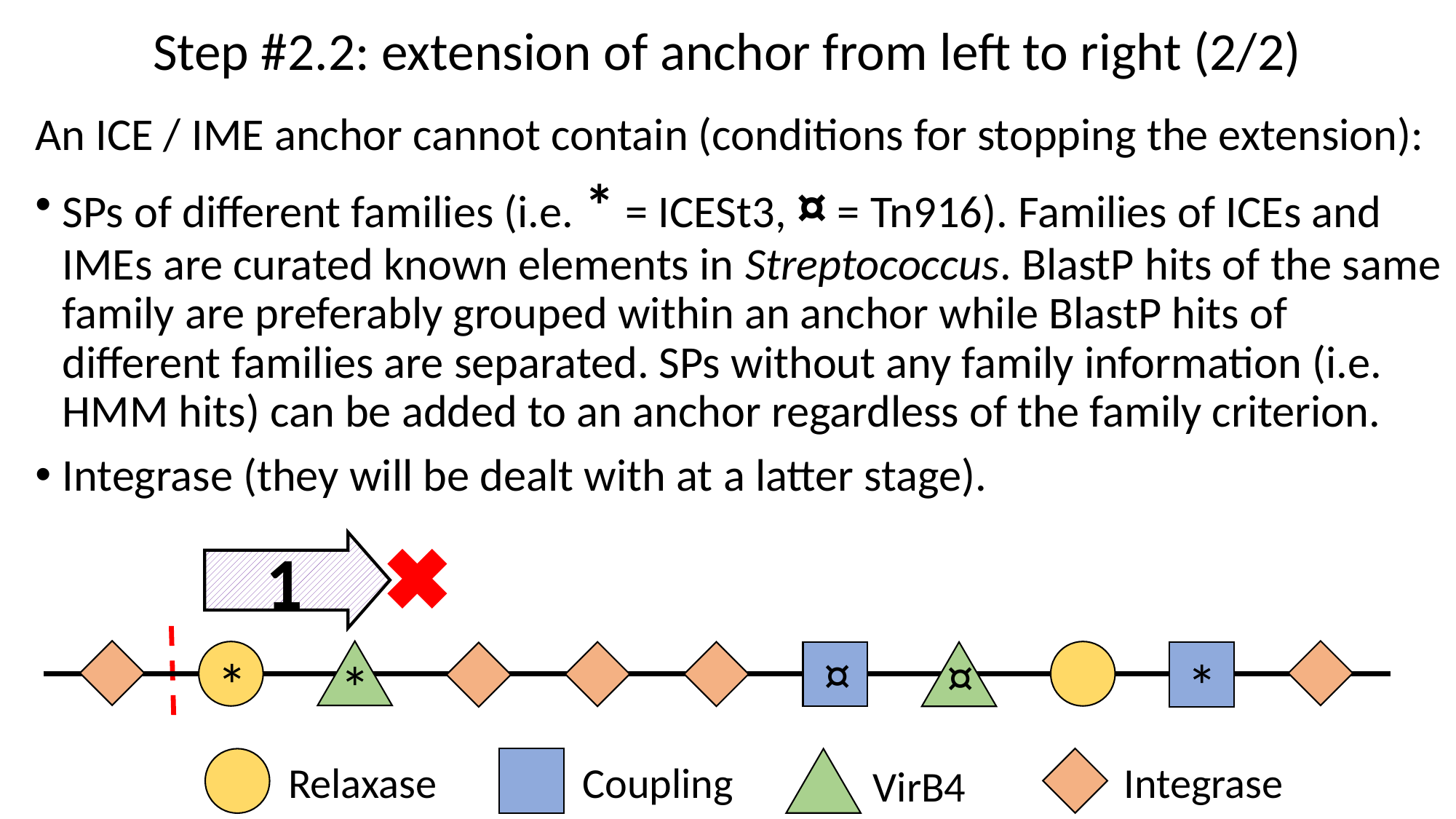

# Step #2.2: extension of anchor from left to right (2/2)
An ICE / IME anchor cannot contain (conditions for stopping the extension):
SPs of different families (i.e. * = ICESt3, ¤ = Tn916). Families of ICEs and IMEs are curated known elements in Streptococcus. BlastP hits of the same family are preferably grouped within an anchor while BlastP hits of different families are separated. SPs without any family information (i.e. HMM hits) can be added to an anchor regardless of the family criterion.
Integrase (they will be dealt with at a latter stage).
1

¤
¤
*

*

*

Relaxase
Coupling
Integrase
VirB4